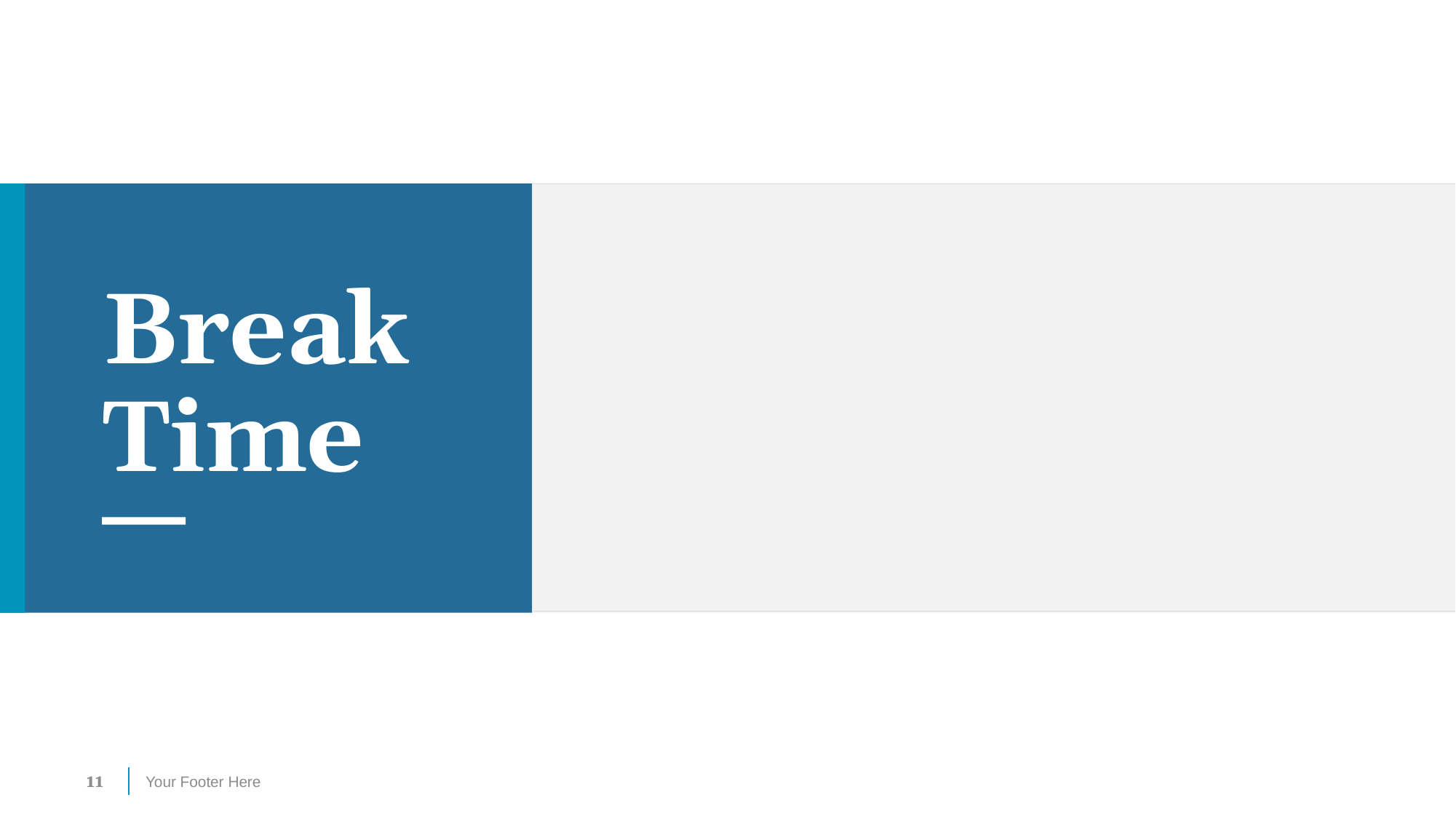

# Break Time

11
Your Footer Here